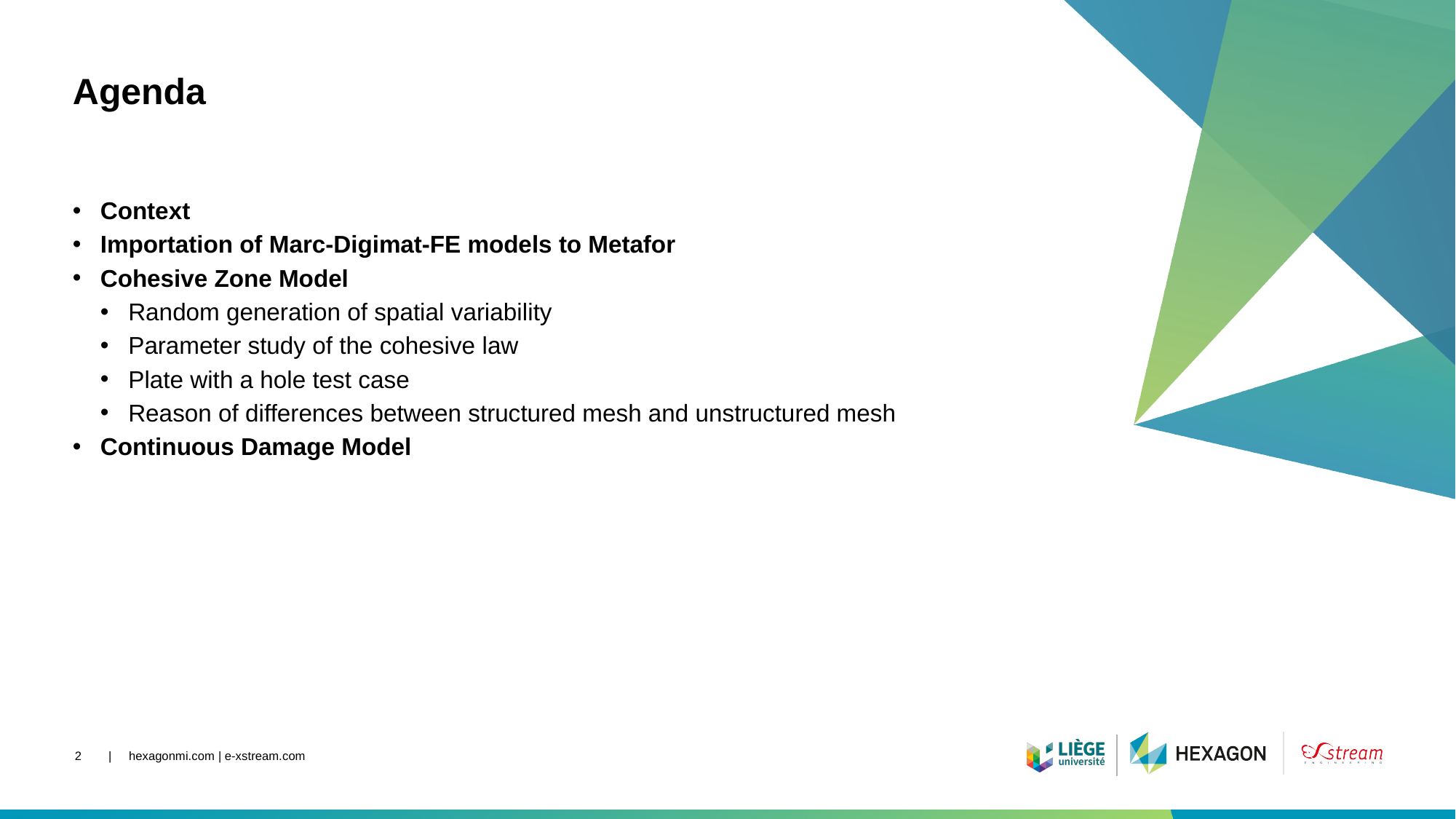

# Agenda
Context
Importation of Marc-Digimat-FE models to Metafor
Cohesive Zone Model
Random generation of spatial variability
Parameter study of the cohesive law
Plate with a hole test case
Reason of differences between structured mesh and unstructured mesh
Continuous Damage Model